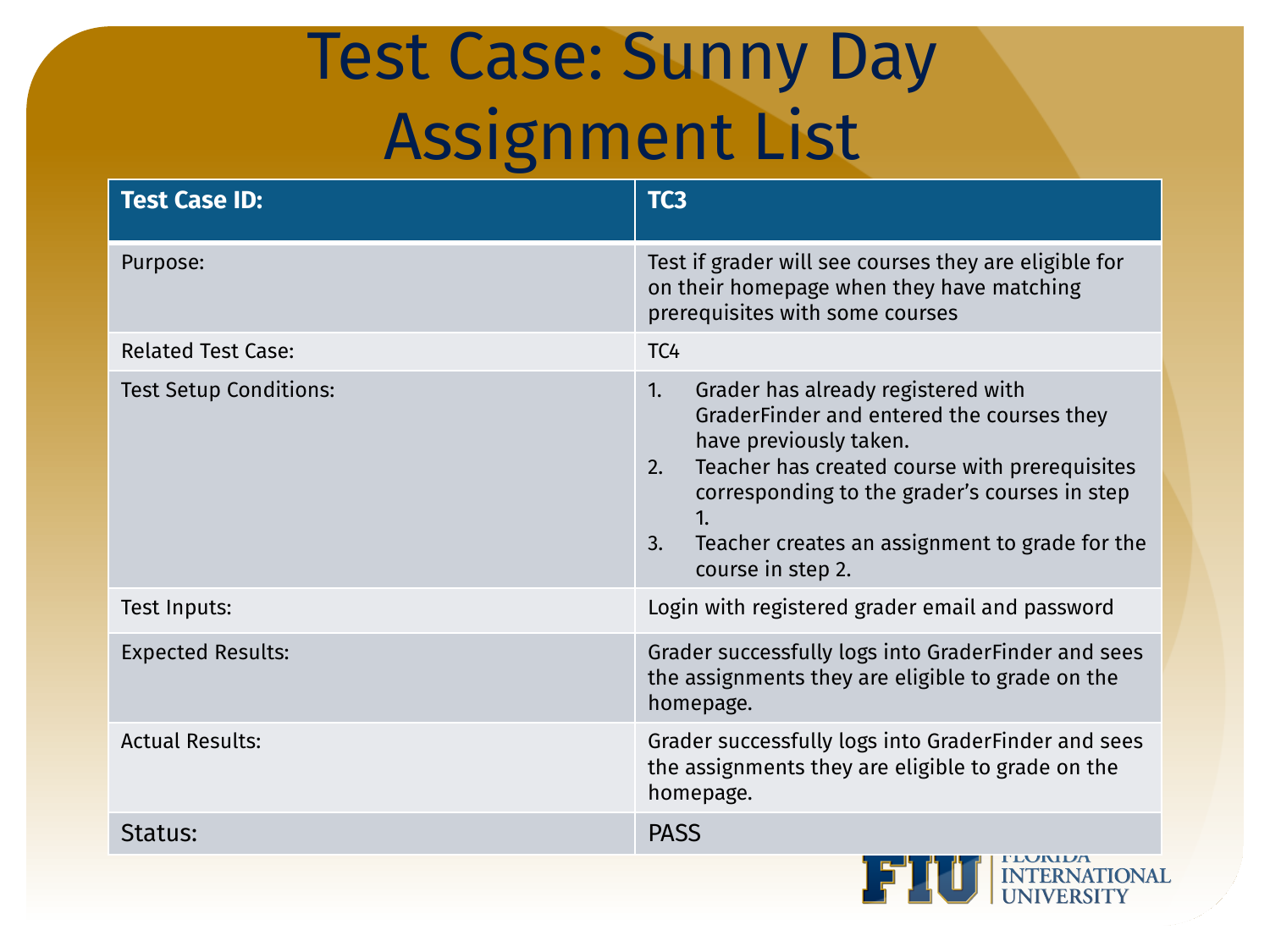

# Test Case: Sunny Day Assignment List
| Test Case ID: | TC3 |
| --- | --- |
| Purpose: | Test if grader will see courses they are eligible for on their homepage when they have matching prerequisites with some courses |
| Related Test Case: | TC4 |
| Test Setup Conditions: | Grader has already registered with GraderFinder and entered the courses they have previously taken. Teacher has created course with prerequisites corresponding to the grader’s courses in step 1. Teacher creates an assignment to grade for the course in step 2. |
| Test Inputs: | Login with registered grader email and password |
| Expected Results: | Grader successfully logs into GraderFinder and sees the assignments they are eligible to grade on the homepage. |
| Actual Results: | Grader successfully logs into GraderFinder and sees the assignments they are eligible to grade on the homepage. |
| Status: | PASS |